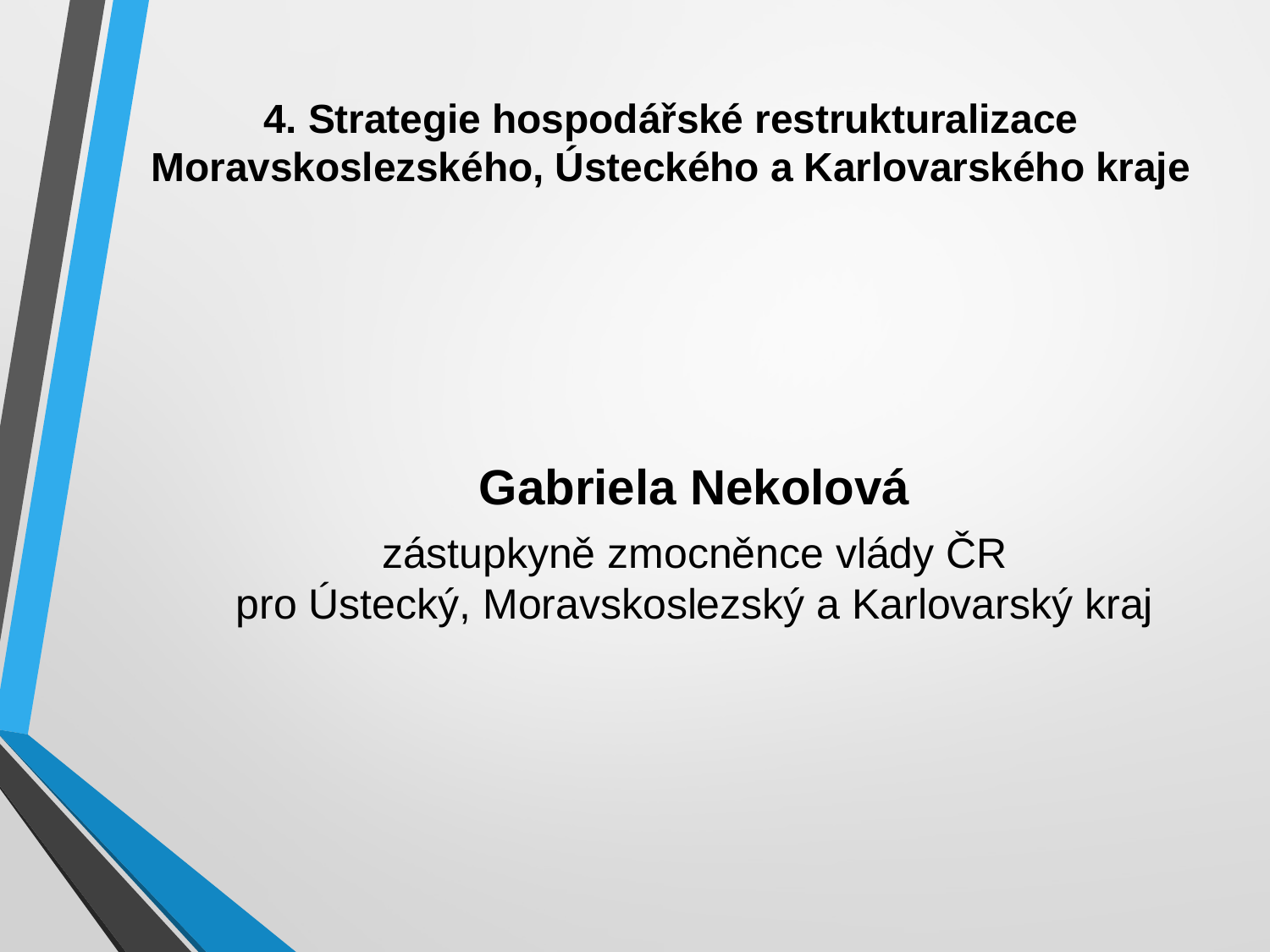

# 4. Strategie hospodářské restrukturalizace Moravskoslezského, Ústeckého a Karlovarského kraje
Gabriela Nekolová
zástupkyně zmocněnce vlády ČR
pro Ústecký, Moravskoslezský a Karlovarský kraj